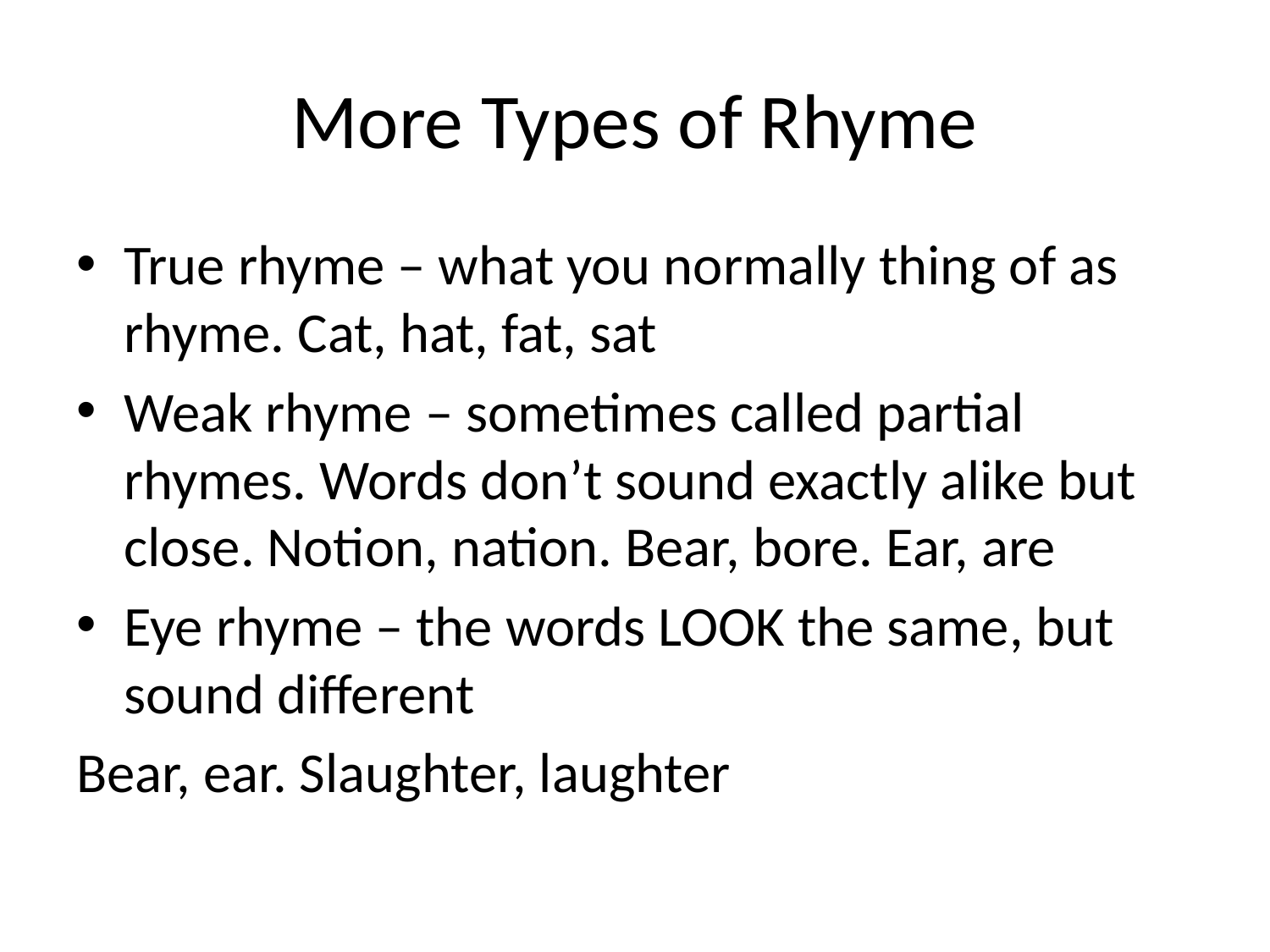

# More Types of Rhyme
True rhyme – what you normally thing of as rhyme. Cat, hat, fat, sat
Weak rhyme – sometimes called partial rhymes. Words don’t sound exactly alike but close. Notion, nation. Bear, bore. Ear, are
Eye rhyme – the words LOOK the same, but sound different
Bear, ear. Slaughter, laughter